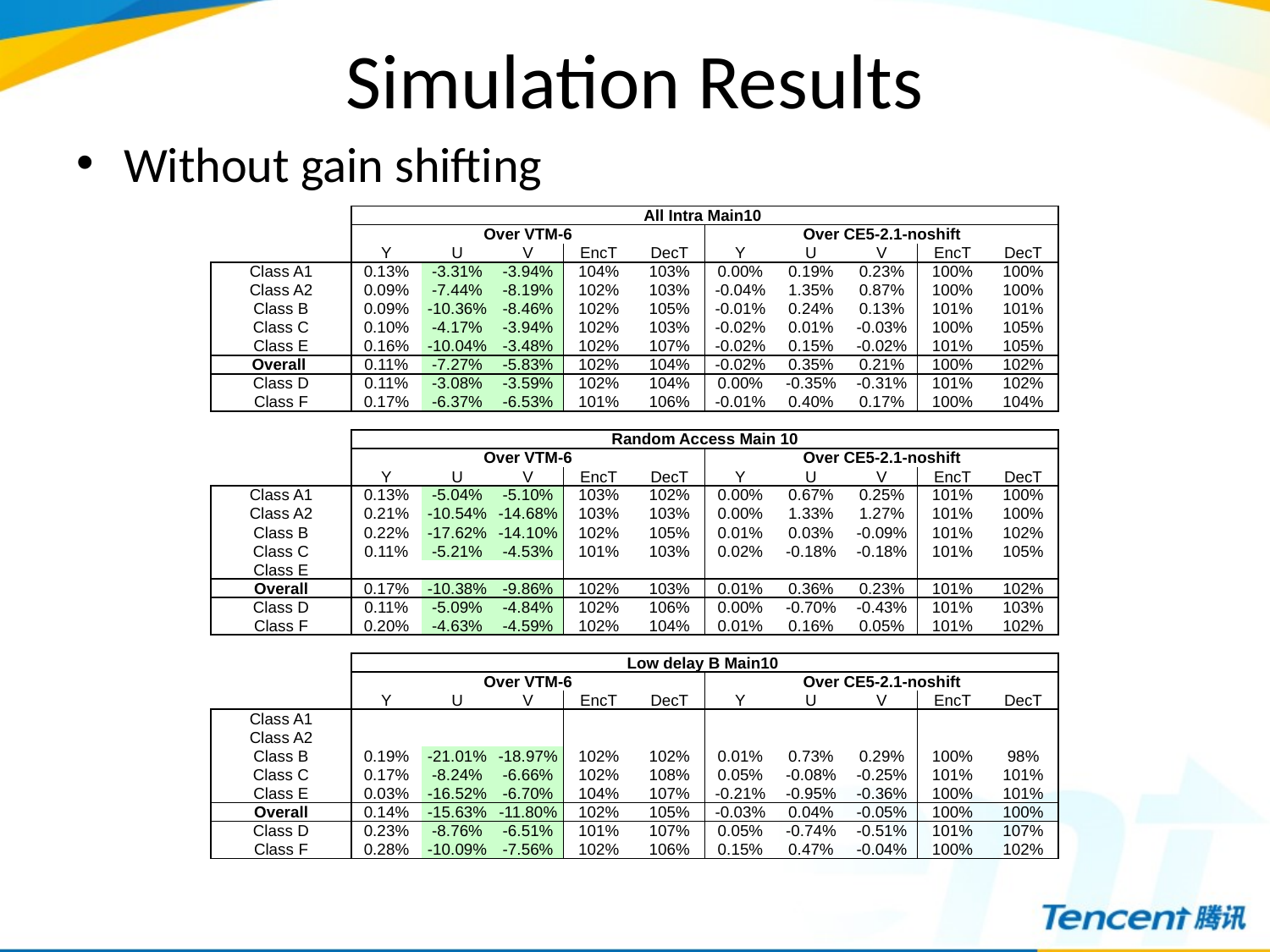

# Simulation Results
Without gain shifting

|  | All Intra Main10 |  |  |  |  |  |  |  |  |  |
| --- | --- | --- | --- | --- | --- | --- | --- | --- | --- | --- |
|  | Over VTM-6 |  |  |  |  | Over CE5-2.1-noshift |  |  |  |  |
|  | Y | U | V | EncT | DecT | Y | U | V | EncT | DecT |
| Class A1 | 0.13% | -3.31% | -3.94% | 104% | 103% | 0.00% | 0.19% | 0.23% | 100% | 100% |
| Class A2 | 0.09% | -7.44% | -8.19% | 102% | 103% | -0.04% | 1.35% | 0.87% | 100% | 100% |
| Class B | 0.09% | -10.36% | -8.46% | 102% | 105% | -0.01% | 0.24% | 0.13% | 101% | 101% |
| Class C | 0.10% | -4.17% | -3.94% | 102% | 103% | -0.02% | 0.01% | -0.03% | 100% | 105% |
| Class E | 0.16% | -10.04% | -3.48% | 102% | 107% | -0.02% | 0.15% | -0.02% | 101% | 105% |
| Overall | 0.11% | -7.27% | -5.83% | 102% | 104% | -0.02% | 0.35% | 0.21% | 100% | 102% |
| Class D | 0.11% | -3.08% | -3.59% | 102% | 104% | 0.00% | -0.35% | -0.31% | 101% | 102% |
| Class F | 0.17% | -6.37% | -6.53% | 101% | 106% | -0.01% | 0.40% | 0.17% | 100% | 104% |
|  |  |  |  |  |  |  |  |  |  |  |
|  | Random Access Main 10 |  |  |  |  |  |  |  |  |  |
|  | Over VTM-6 |  |  |  |  | Over CE5-2.1-noshift |  |  |  |  |
|  | Y | U | V | EncT | DecT | Y | U | V | EncT | DecT |
| Class A1 | 0.13% | -5.04% | -5.10% | 103% | 102% | 0.00% | 0.67% | 0.25% | 101% | 100% |
| Class A2 | 0.21% | -10.54% | -14.68% | 103% | 103% | 0.00% | 1.33% | 1.27% | 101% | 100% |
| Class B | 0.22% | -17.62% | -14.10% | 102% | 105% | 0.01% | 0.03% | -0.09% | 101% | 102% |
| Class C | 0.11% | -5.21% | -4.53% | 101% | 103% | 0.02% | -0.18% | -0.18% | 101% | 105% |
| Class E |  |  |  |  |  |  |  |  |  |  |
| Overall | 0.17% | -10.38% | -9.86% | 102% | 103% | 0.01% | 0.36% | 0.23% | 101% | 102% |
| Class D | 0.11% | -5.09% | -4.84% | 102% | 106% | 0.00% | -0.70% | -0.43% | 101% | 103% |
| Class F | 0.20% | -4.63% | -4.59% | 102% | 104% | 0.01% | 0.16% | 0.05% | 101% | 102% |
|  |  |  |  |  |  |  |  |  |  |  |
|  | Low delay B Main10 |  |  |  |  |  |  |  |  |  |
|  | Over VTM-6 |  |  |  |  | Over CE5-2.1-noshift |  |  |  |  |
|  | Y | U | V | EncT | DecT | Y | U | V | EncT | DecT |
| Class A1 |  |  |  |  |  |  |  |  |  |  |
| Class A2 |  |  |  |  |  |  |  |  |  |  |
| Class B | 0.19% | -21.01% | -18.97% | 102% | 102% | 0.01% | 0.73% | 0.29% | 100% | 98% |
| Class C | 0.17% | -8.24% | -6.66% | 102% | 108% | 0.05% | -0.08% | -0.25% | 101% | 101% |
| Class E | 0.03% | -16.52% | -6.70% | 104% | 107% | -0.21% | -0.95% | -0.36% | 100% | 101% |
| Overall | 0.14% | -15.63% | -11.80% | 102% | 105% | -0.03% | 0.04% | -0.05% | 100% | 100% |
| Class D | 0.23% | -8.76% | -6.51% | 101% | 107% | 0.05% | -0.74% | -0.51% | 101% | 107% |
| Class F | 0.28% | -10.09% | -7.56% | 102% | 106% | 0.15% | 0.47% | -0.04% | 100% | 102% |